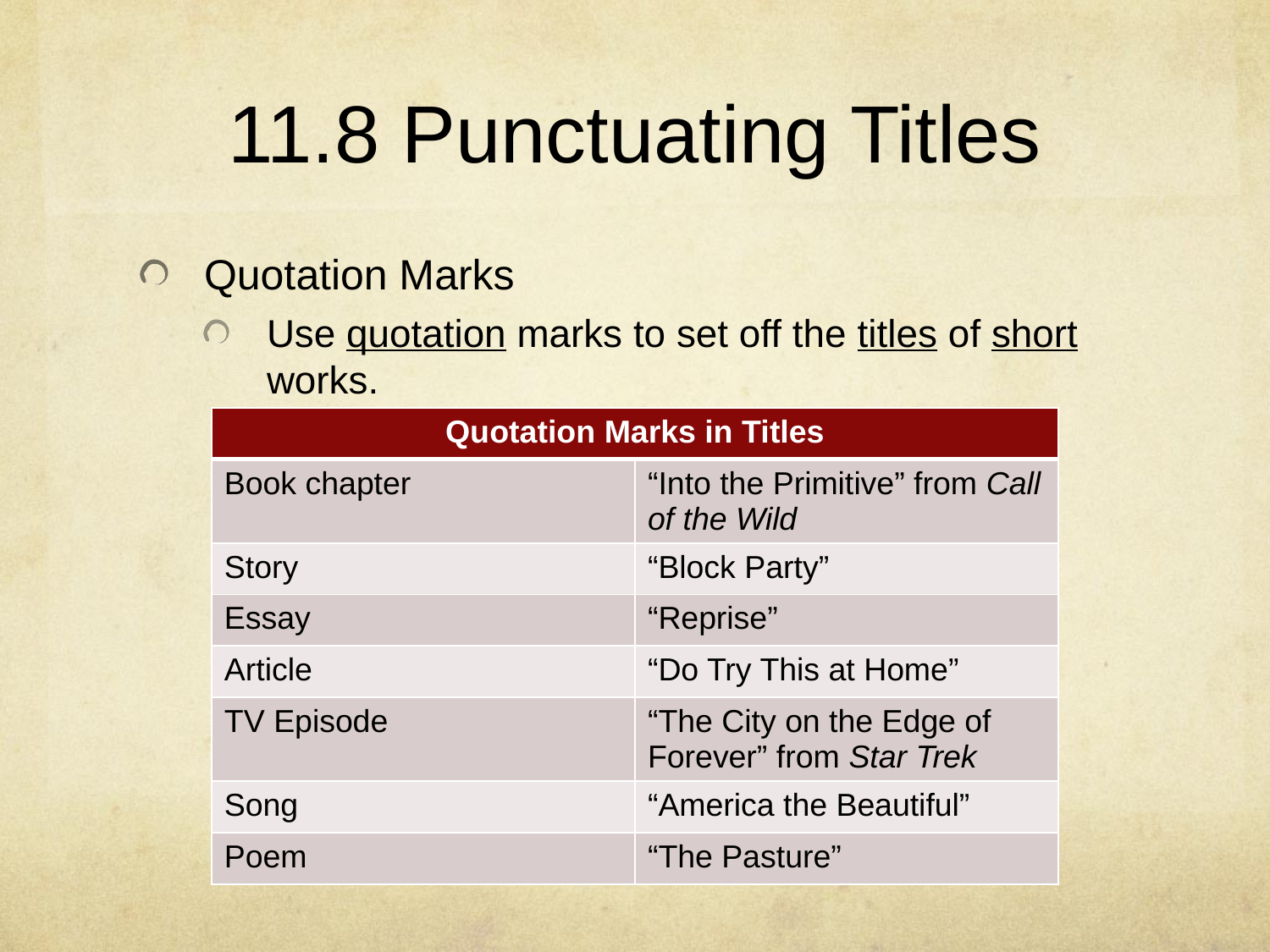

# 11.8 Punctuating Titles
Quotation Marks
Use quotation marks to set off the titles of short works.

| Quotation Marks in Titles |  |
| --- | --- |
| Book chapter | “Into the Primitive” from Call of the Wild |
| Story | “Block Party” |
| Essay | “Reprise” |
| Article | “Do Try This at Home” |
| TV Episode | “The City on the Edge of Forever” from Star Trek |
| Song | “America the Beautiful” |
| Poem | “The Pasture” |